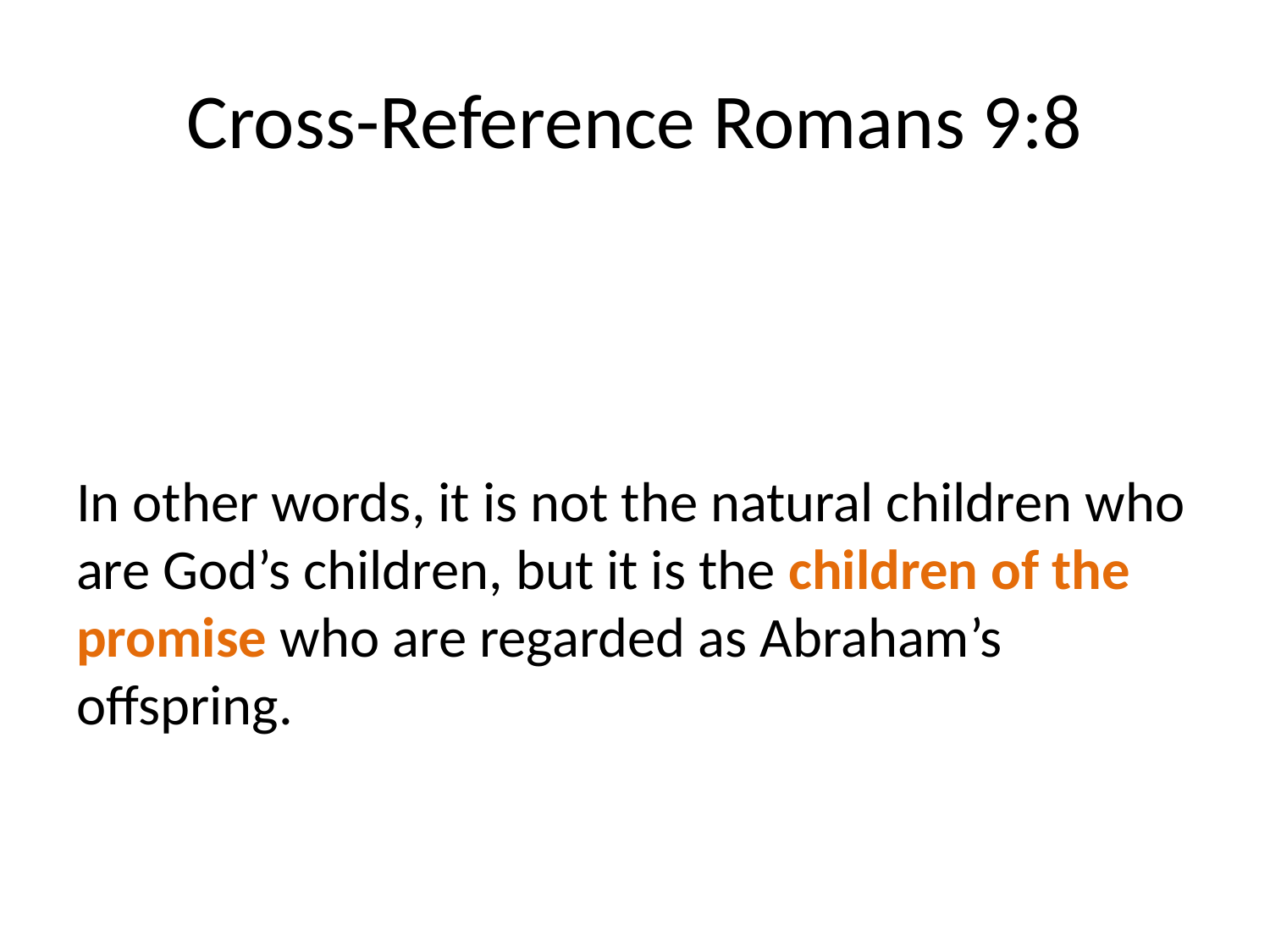

# Cross-Reference Romans 9:8

In other words, it is not the natural children who are God’s children, but it is the children of the promise who are regarded as Abraham’s offspring.